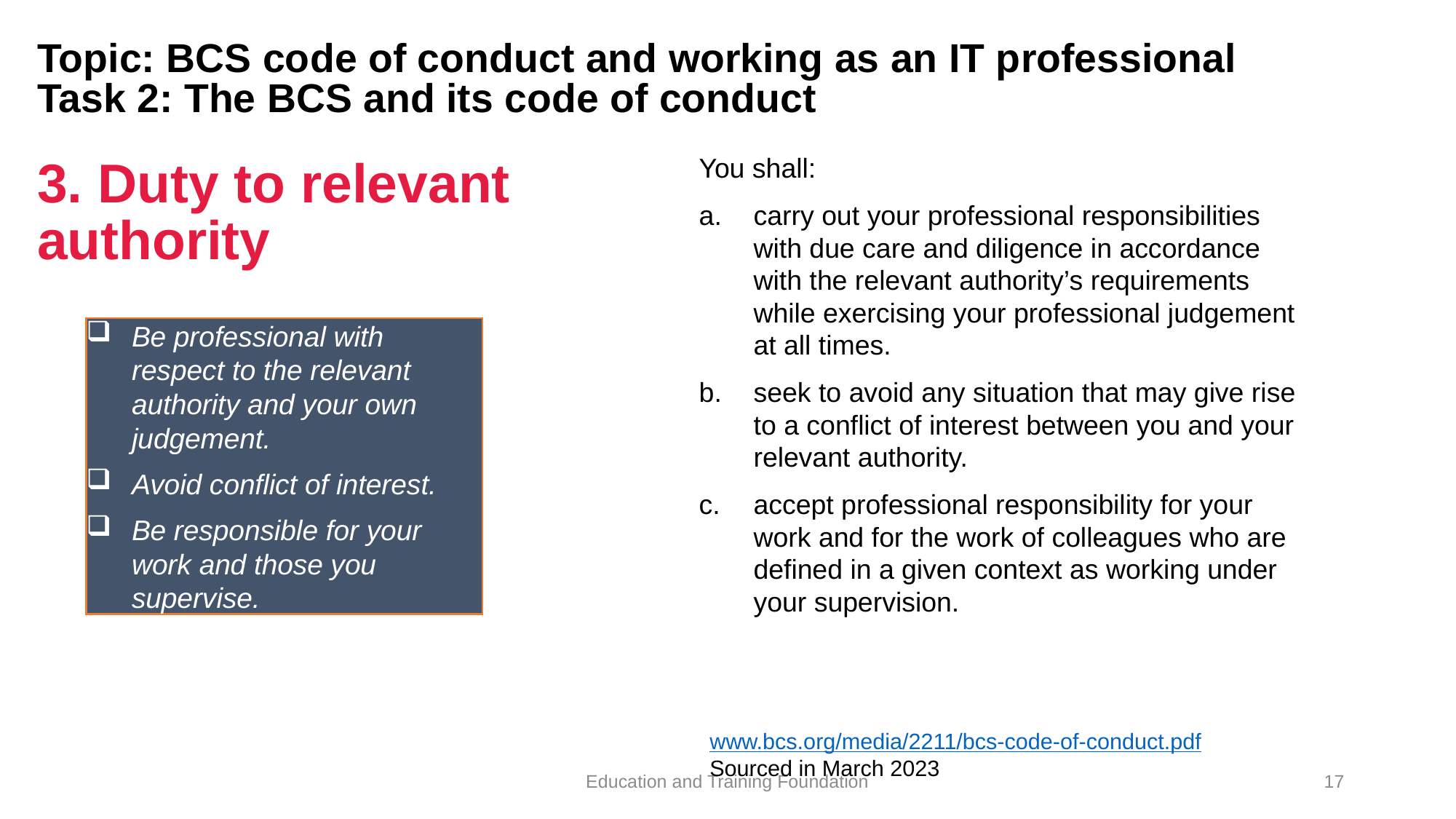

# Topic: BCS code of conduct and working as an IT professional Task 2: The BCS and its code of conduct
You shall:
carry out your professional responsibilities with due care and diligence in accordance with the relevant authority’s requirements while exercising your professional judgement at all times.
seek to avoid any situation that may give rise to a conflict of interest between you and your relevant authority.
accept professional responsibility for your work and for the work of colleagues who are defined in a given context as working under your supervision.
3. Duty to relevant authority
Be professional with respect to the relevant authority and your own judgement.
Avoid conflict of interest.
Be responsible for your work and those you supervise.
www.bcs.org/media/2211/bcs-code-of-conduct.pdf
Sourced in March 2023
Education and Training Foundation
17